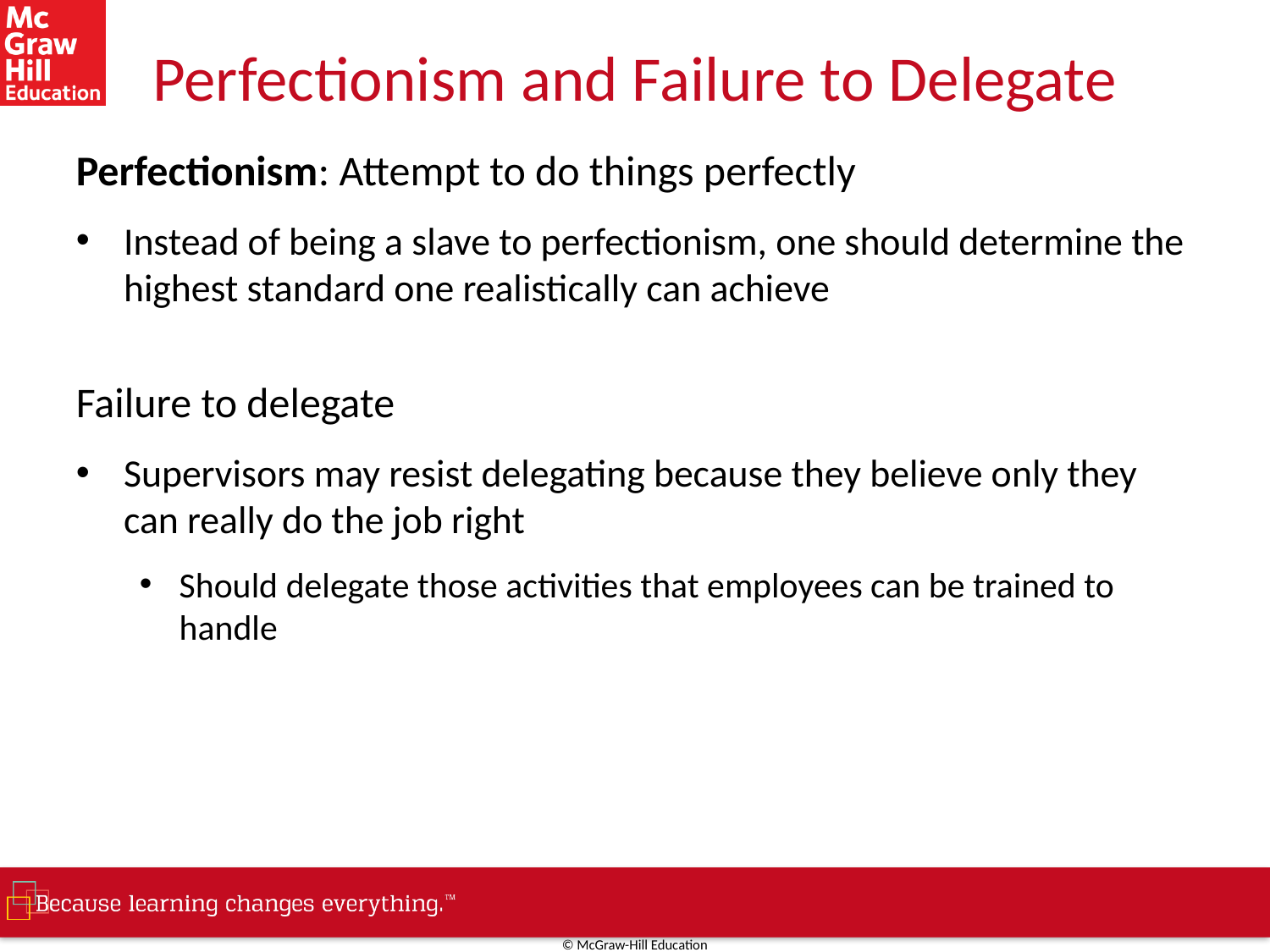

# Perfectionism and Failure to Delegate
Perfectionism: Attempt to do things perfectly
Instead of being a slave to perfectionism, one should determine the highest standard one realistically can achieve

Failure to delegate
Supervisors may resist delegating because they believe only they can really do the job right
Should delegate those activities that employees can be trained to handle